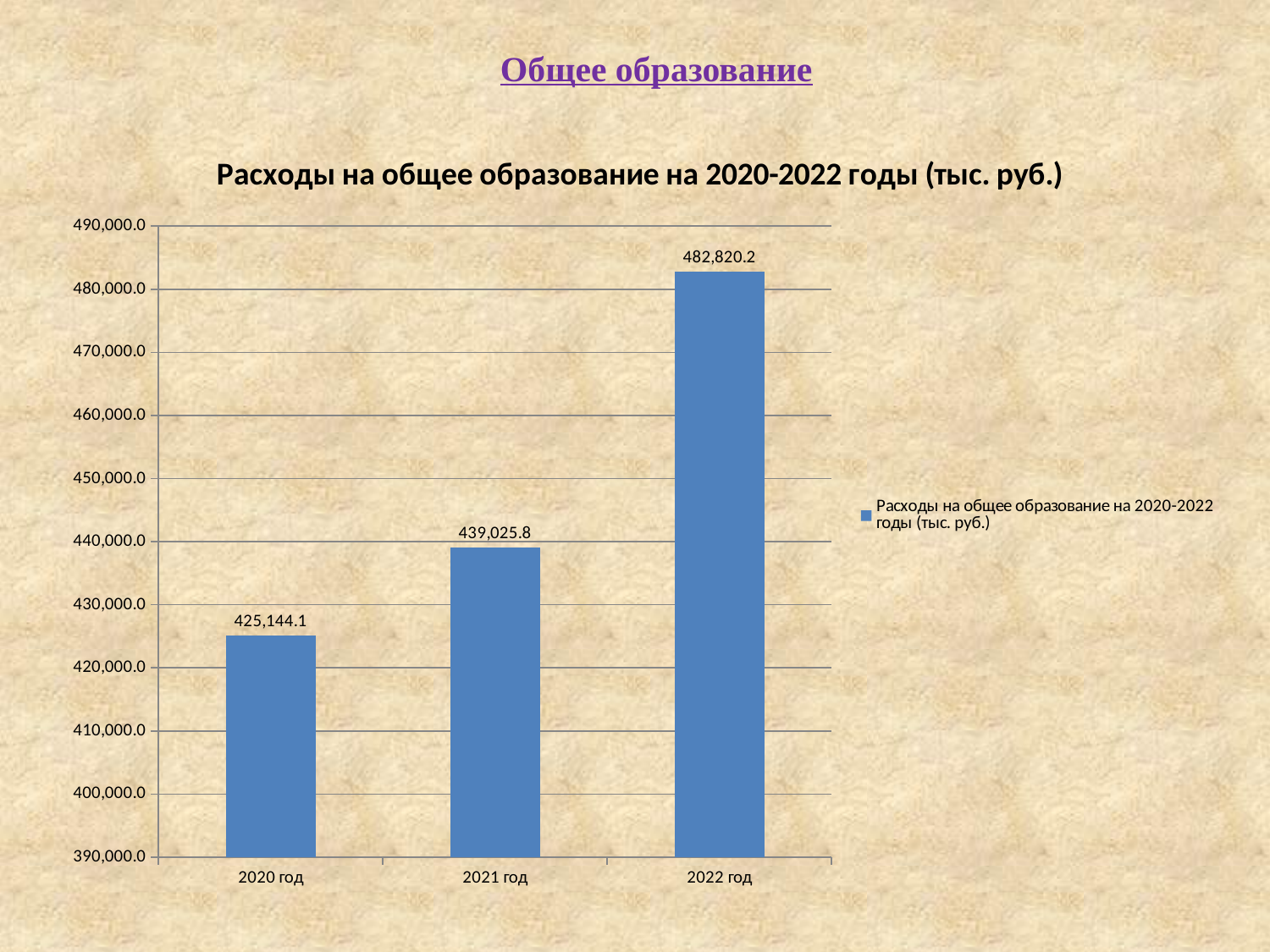

Общее образование

### Chart:

| Category | Расходы на общее образование на 2020-2022 годы (тыс. руб.) |
|---|---|
| 2020 год | 425144.1 |
| 2021 год | 439025.8 |
| 2022 год | 482820.2 |